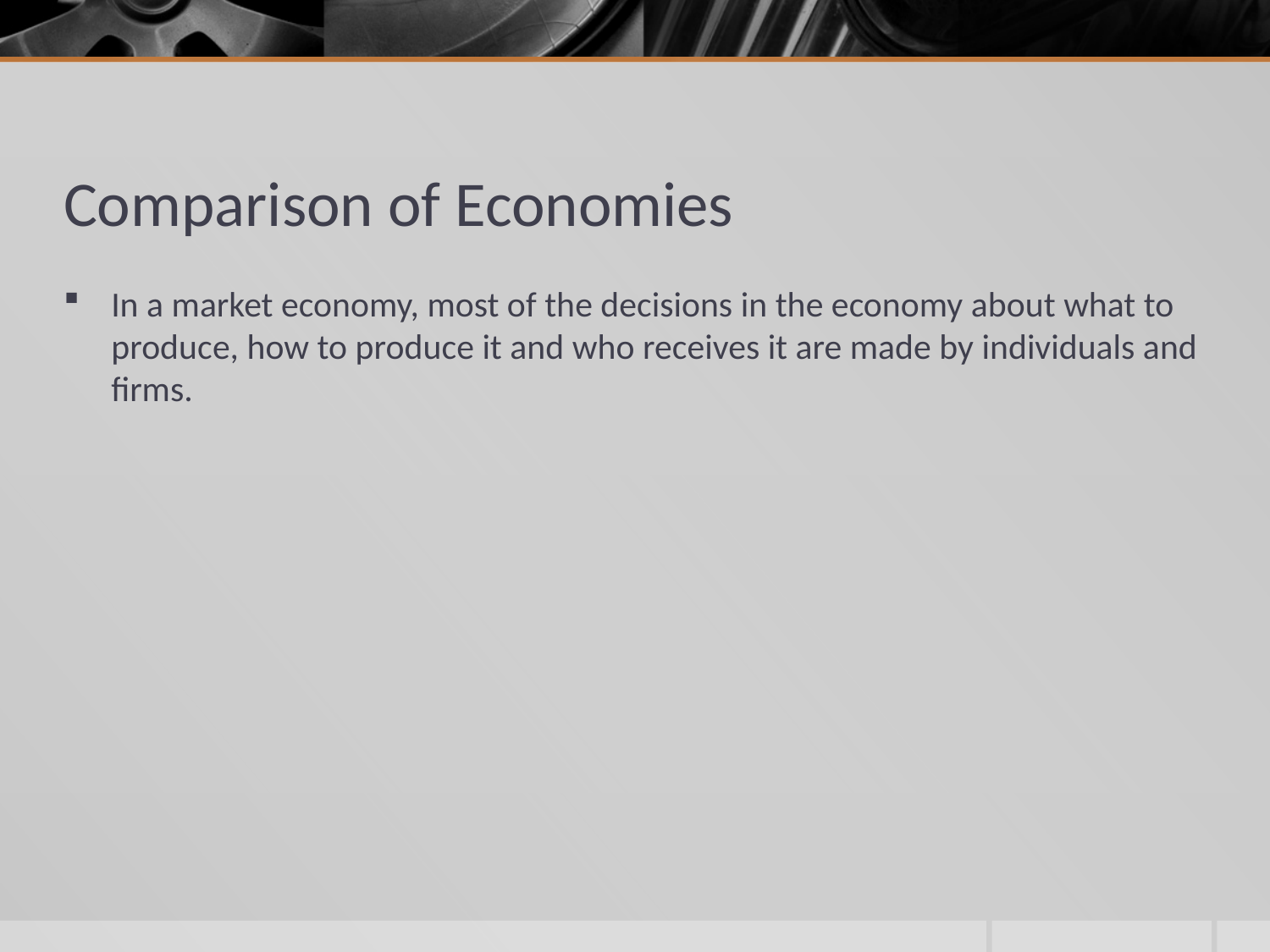

# Comparison of Economies
In a market economy, most of the decisions in the economy about what to produce, how to produce it and who receives it are made by individuals and firms.